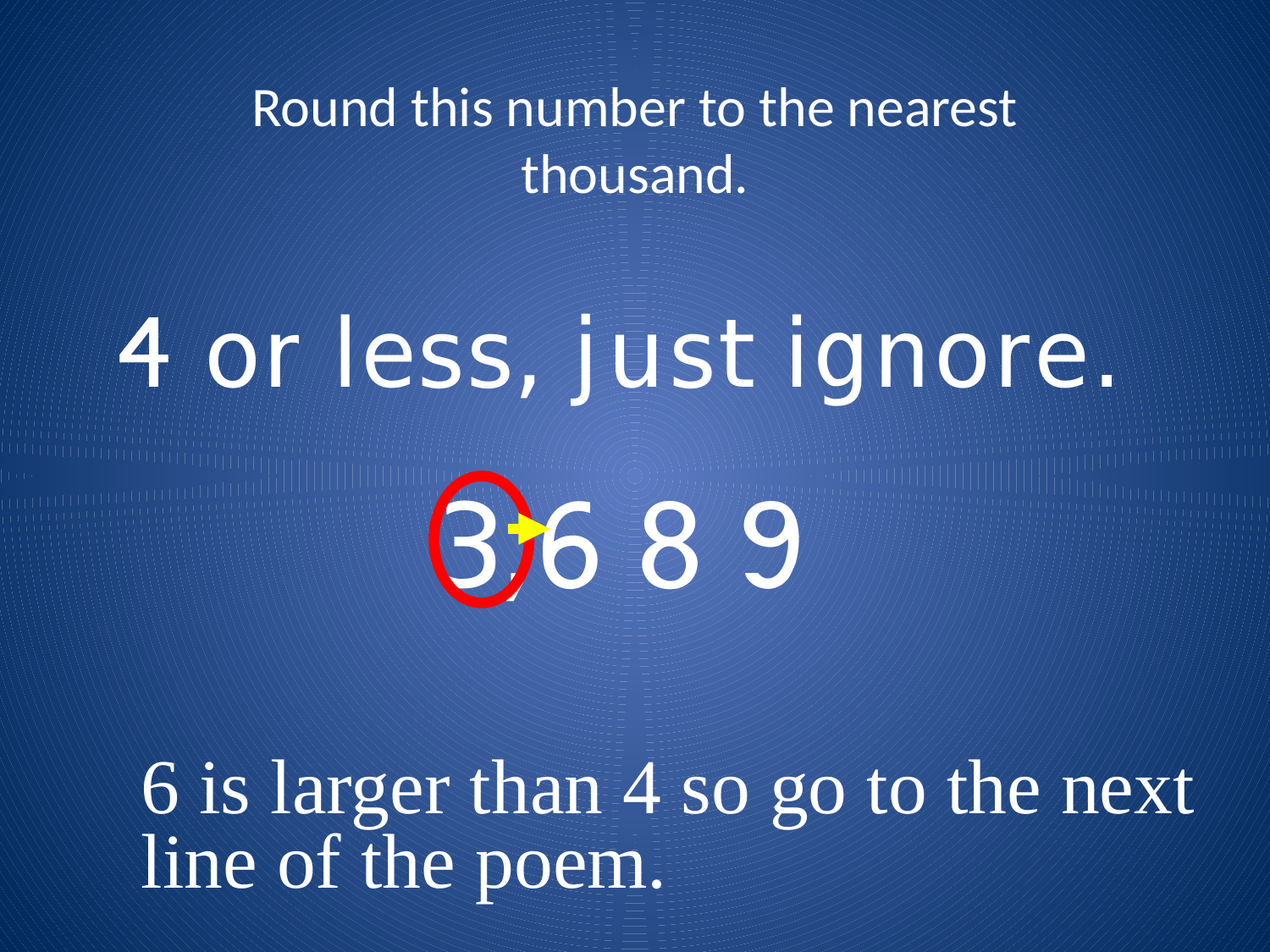

# Round this number to the nearest thousand.
4 or less, just ignore.

   3,6 8 9

6 is larger than 4 so go to the next
line of the poem.